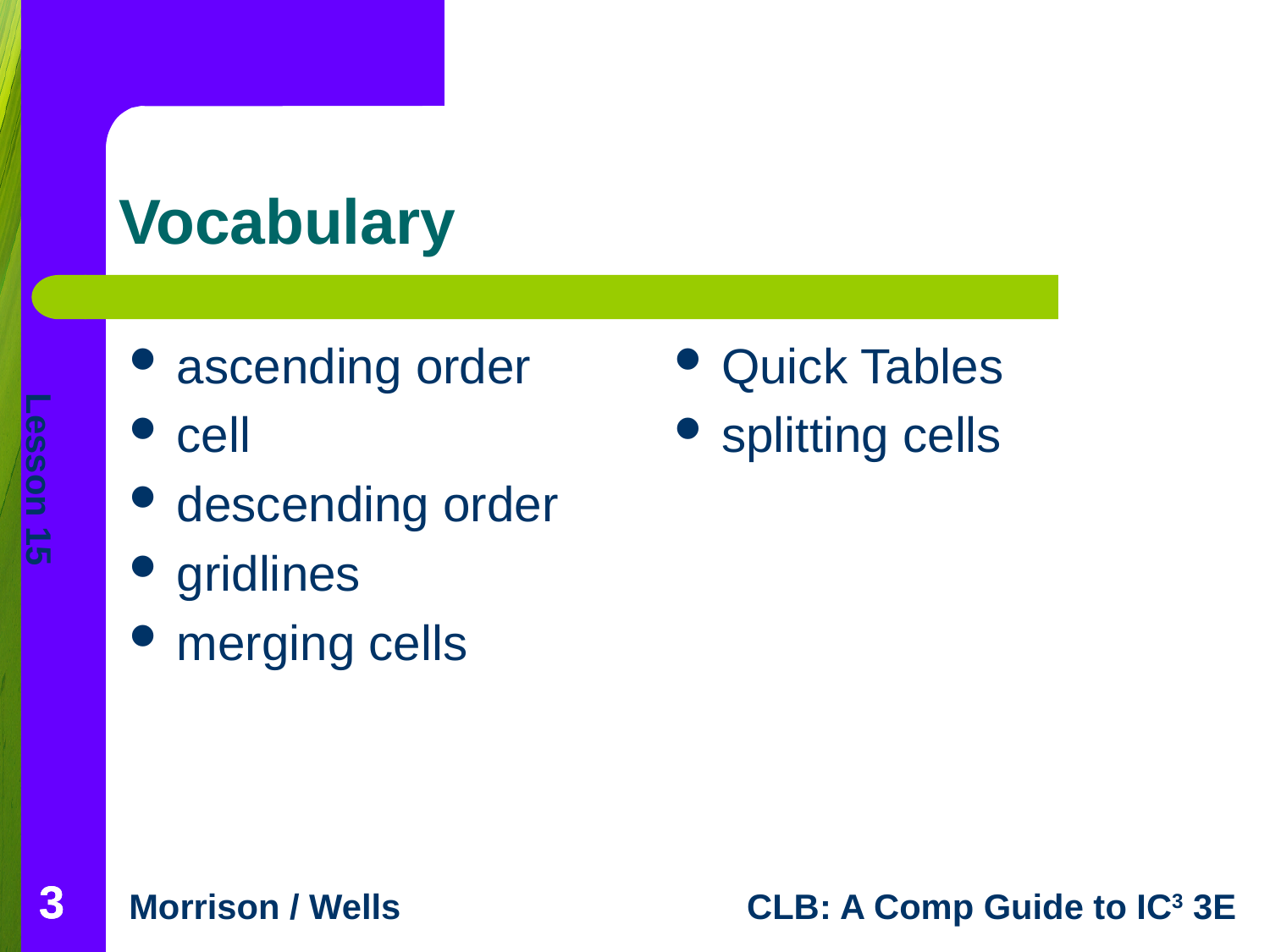

# Vocabulary
ascending order
cell
descending order
gridlines
merging cells

Quick Tables
splitting cells

3
3
3